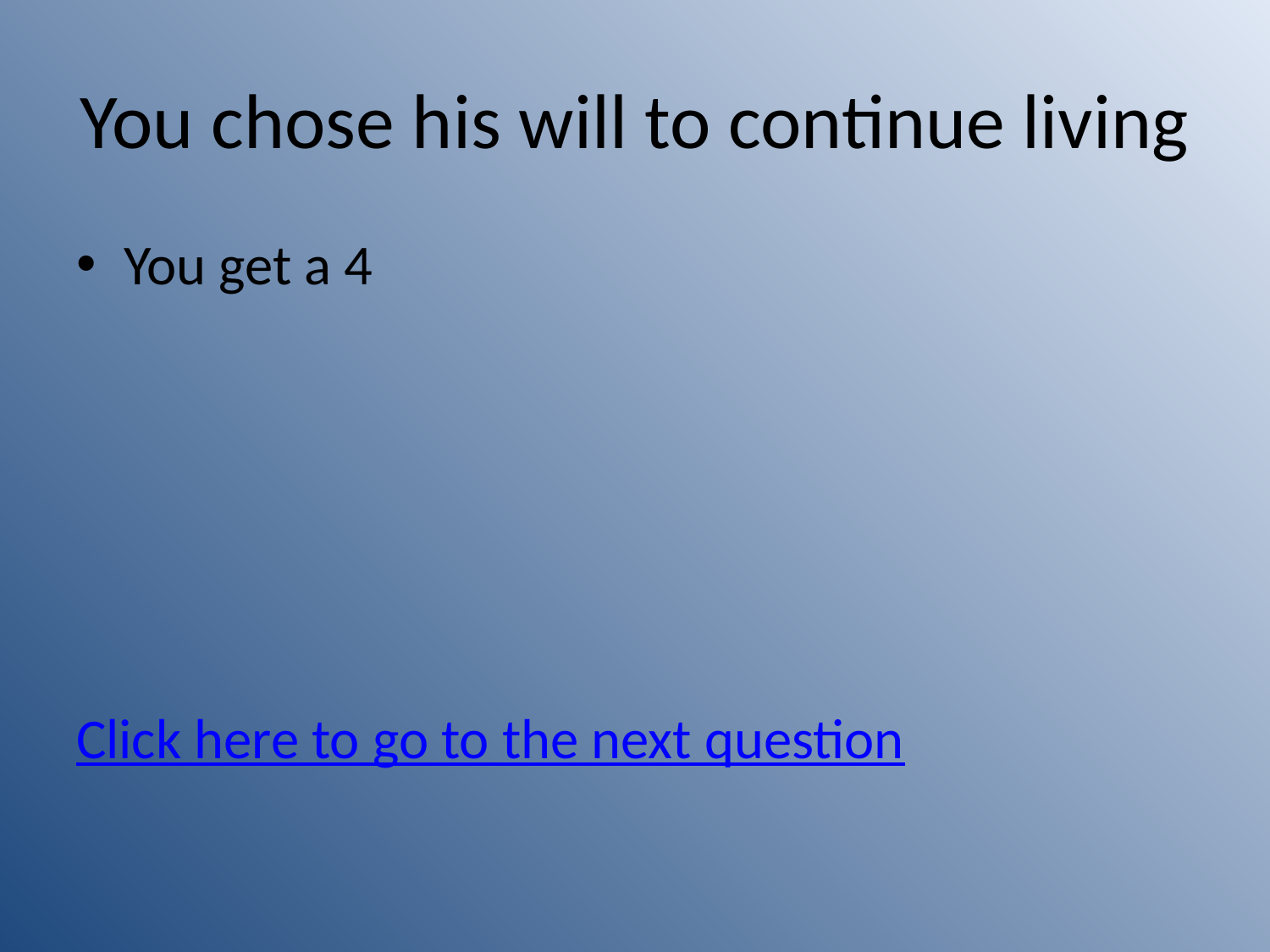

# You chose his will to continue living
You get a 4

Click here to go to the next question